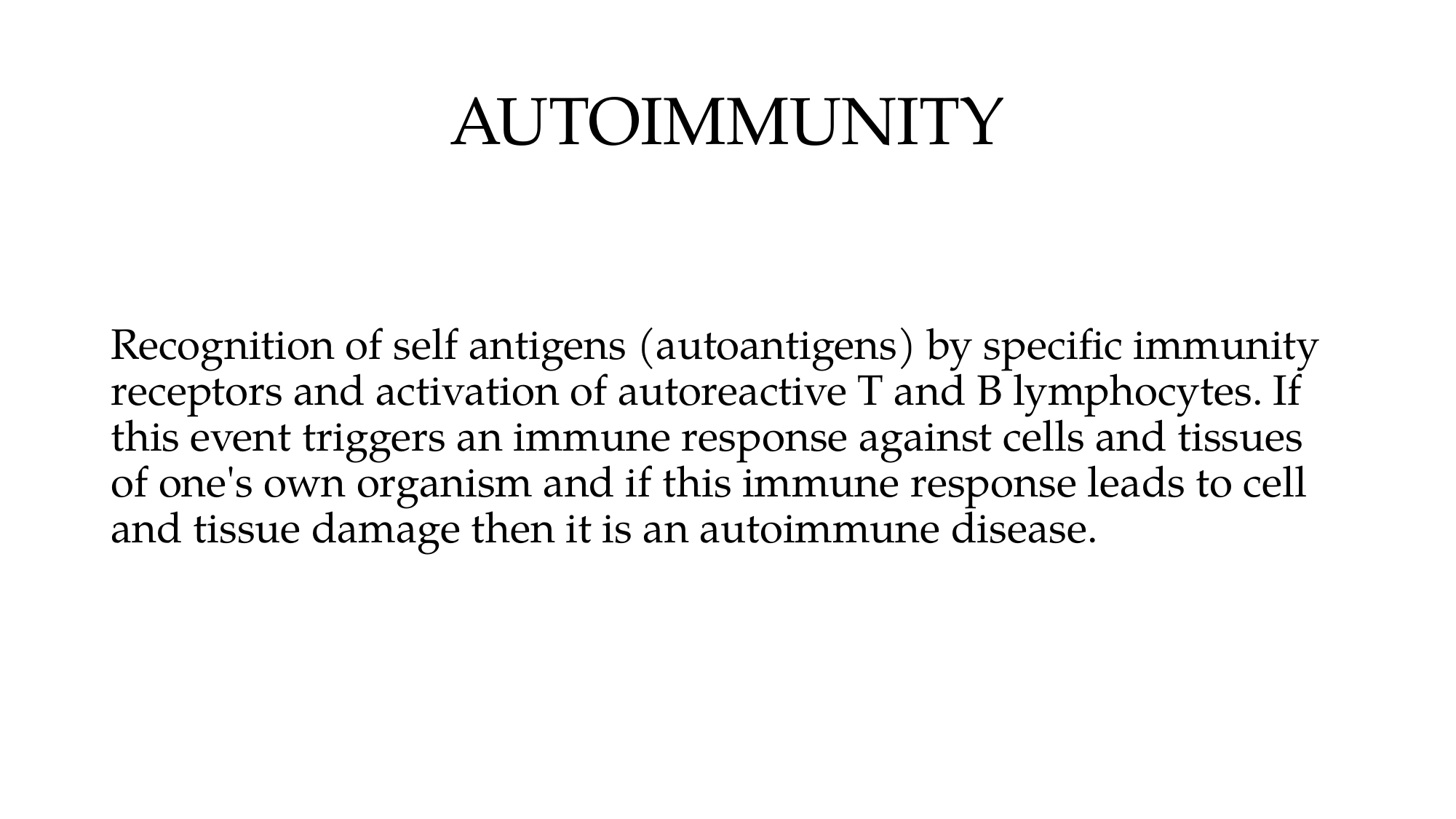

# AUTOIMMUNITY
Recognition of self antigens (autoantigens) by specific immunity receptors and activation of autoreactive T and B lymphocytes. If this event triggers an immune response against cells and tissues of one's own organism and if this immune response leads to cell and tissue damage then it is an autoimmune disease.